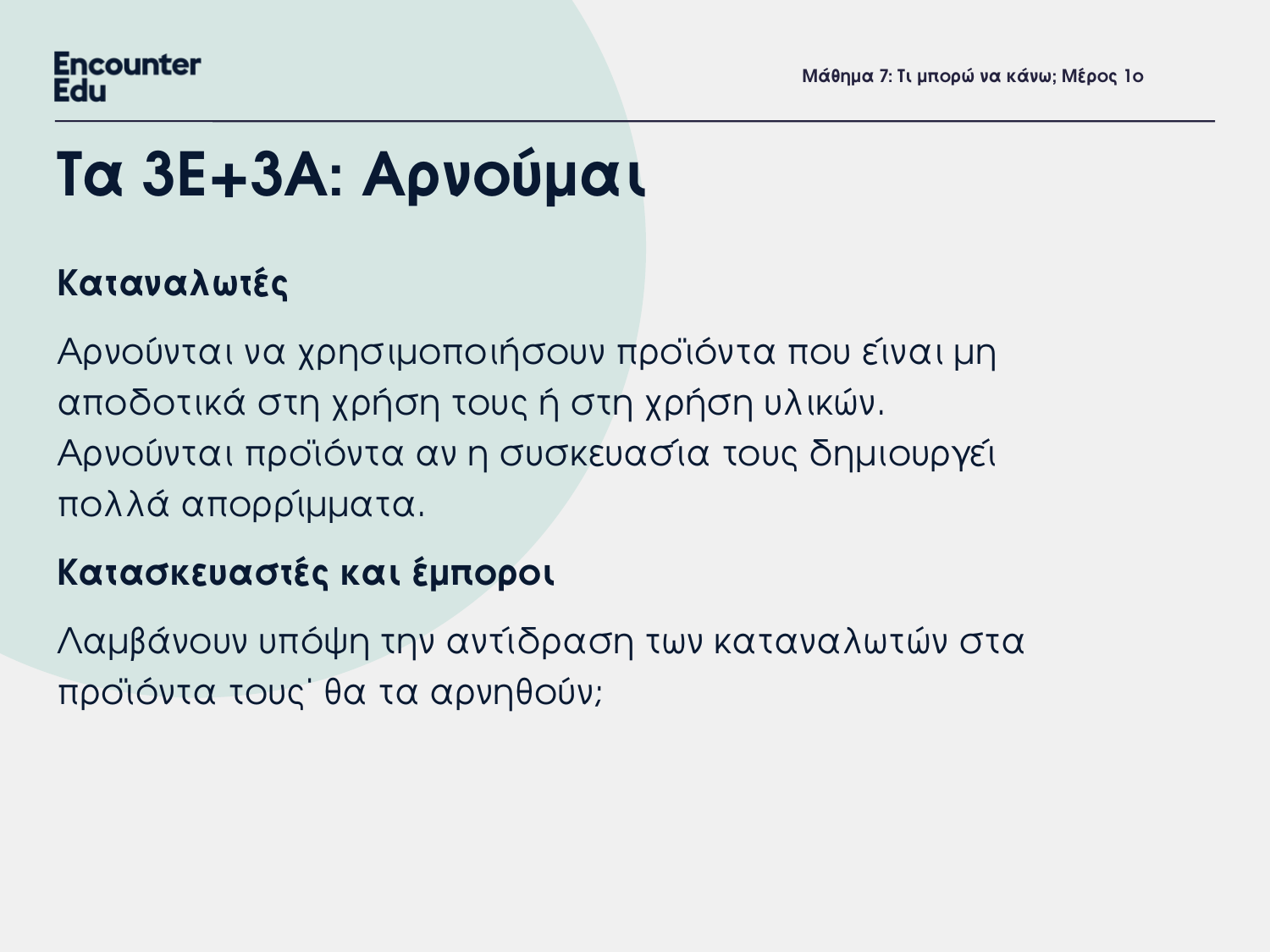

# Μάθημα 7: Τι μπορώ να κάνω; Μέρος 1ο
Τα 3Ε+3Α: Αρνούμαι
Καταναλωτές
Αρνούνται να χρησιμοποιήσουν προϊόντα που είναι μη αποδοτικά στη χρήση τους ή στη χρήση υλικών. Αρνούνται προϊόντα αν η συσκευασία τους δημιουργεί πολλά απορρίμματα.
Κατασκευαστές και έμποροι
Λαμβάνουν υπόψη την αντίδραση των καταναλωτών στα προϊόντα τους˙ θα τα αρνηθούν;